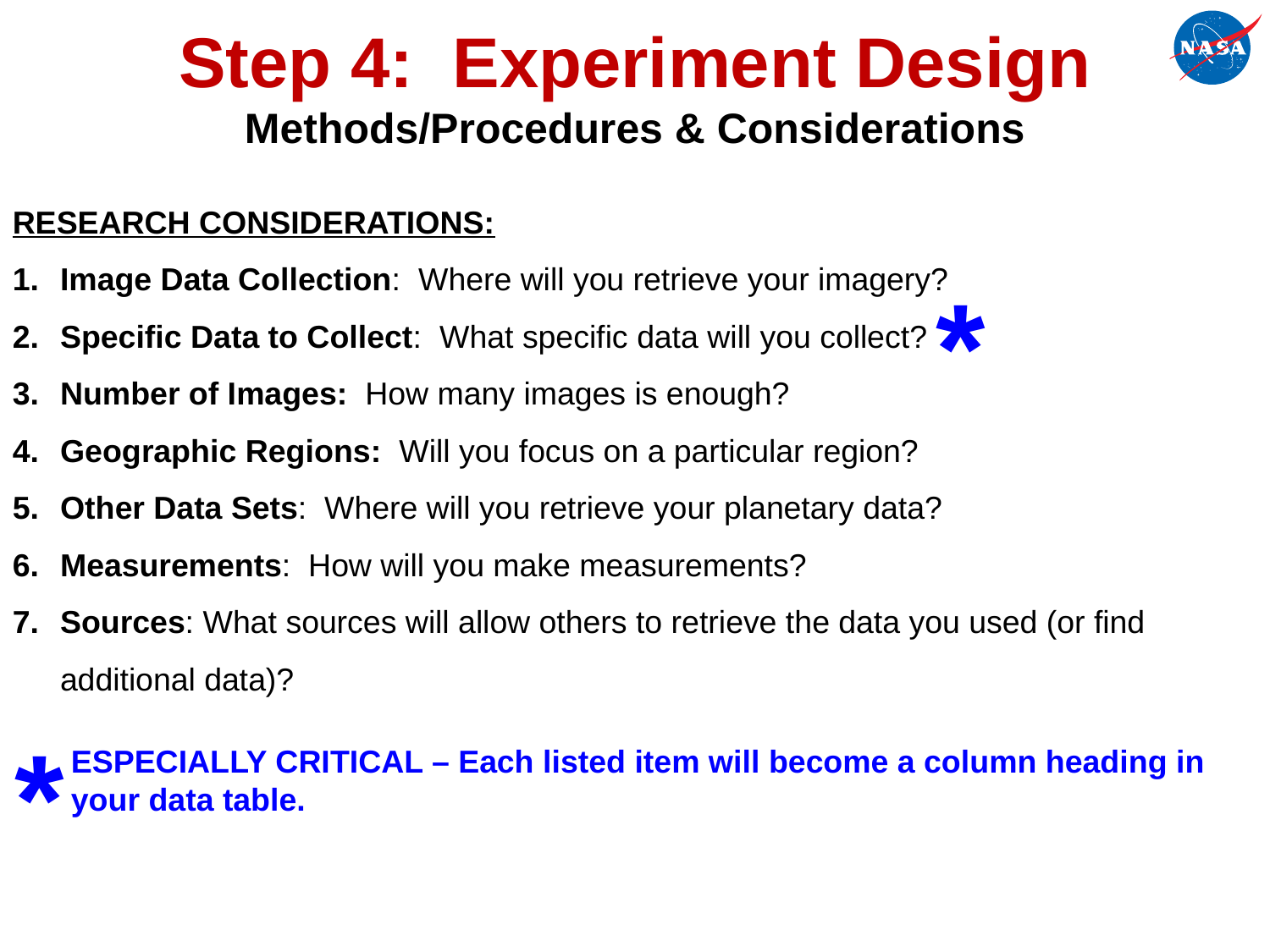

Step 4:  Experiment Design
Methods/Procedures & Considerations
RESEARCH CONSIDERATIONS:
Image Data Collection:  Where will you retrieve your imagery?
Specific Data to Collect:  What specific data will you collect?
Number of Images:  How many images is enough?
Geographic Regions:  Will you focus on a particular region?
Other Data Sets:  Where will you retrieve your planetary data?
Measurements:  How will you make measurements?
Sources: What sources will allow others to retrieve the data you used (or find additional data)?
*
*
ESPECIALLY CRITICAL – Each listed item will become a column heading in your data table.